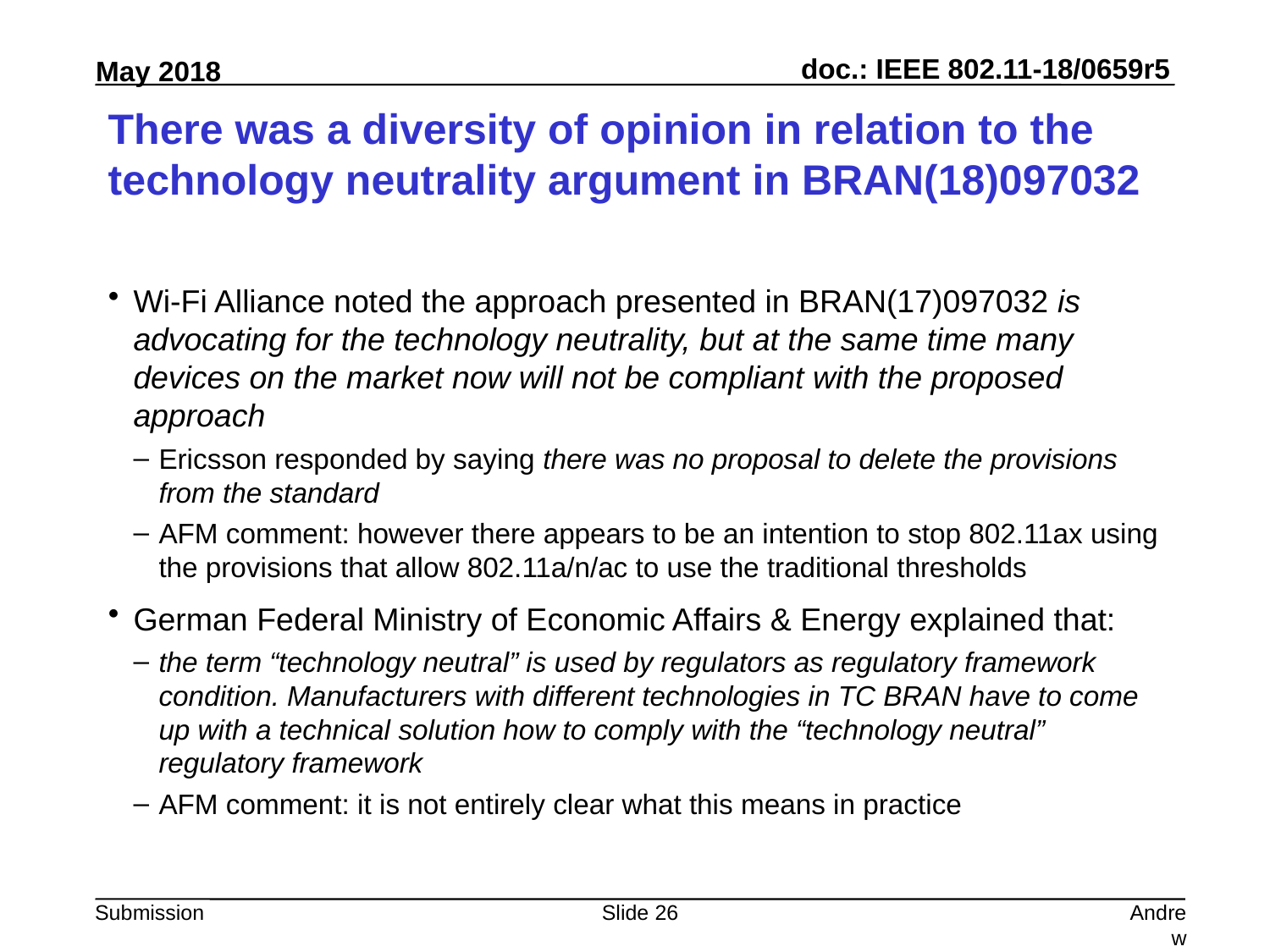

# There was a diversity of opinion in relation to the technology neutrality argument in BRAN(18)097032
Wi-Fi Alliance noted the approach presented in BRAN(17)097032 is advocating for the technology neutrality, but at the same time many devices on the market now will not be compliant with the proposed approach
Ericsson responded by saying there was no proposal to delete the provisions from the standard
AFM comment: however there appears to be an intention to stop 802.11ax using the provisions that allow 802.11a/n/ac to use the traditional thresholds
German Federal Ministry of Economic Affairs & Energy explained that:
the term “technology neutral” is used by regulators as regulatory framework condition. Manufacturers with different technologies in TC BRAN have to come up with a technical solution how to comply with the “technology neutral” regulatory framework
AFM comment: it is not entirely clear what this means in practice
Slide 26
Andrew Myles, Cisco